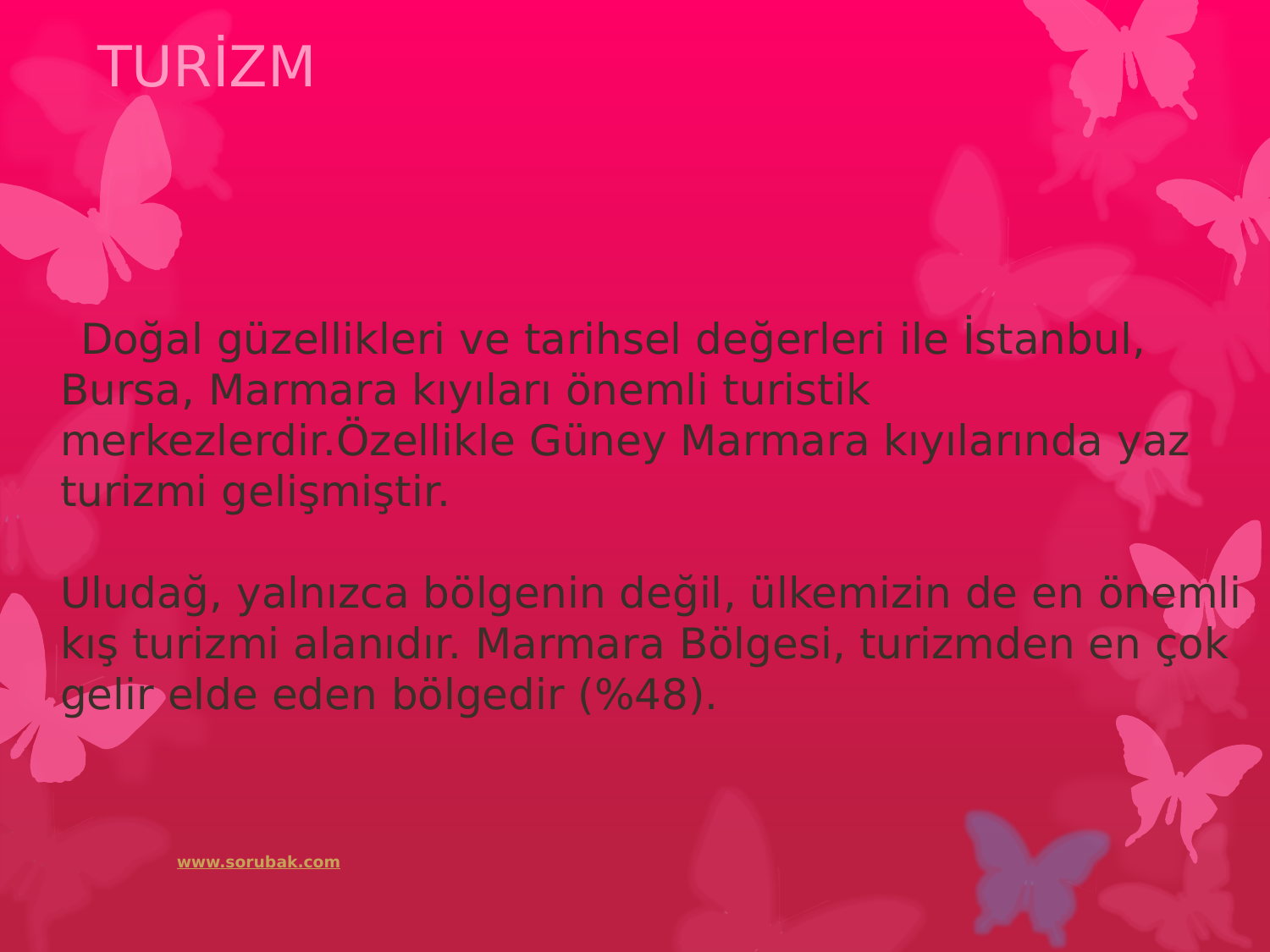

# TURİZM
     Doğal güzellikleri ve tarihsel değerleri ile İstanbul, Bursa, Marmara kıyıları önemli turistik merkezlerdir.Özellikle Güney Marmara kıyılarında yaz turizmi gelişmiştir. 
Uludağ, yalnızca bölgenin değil, ülkemizin de en önemli kış turizmi alanıdır. Marmara Bölgesi, turizmden en çok gelir elde eden bölgedir (%48).
www.sorubak.com